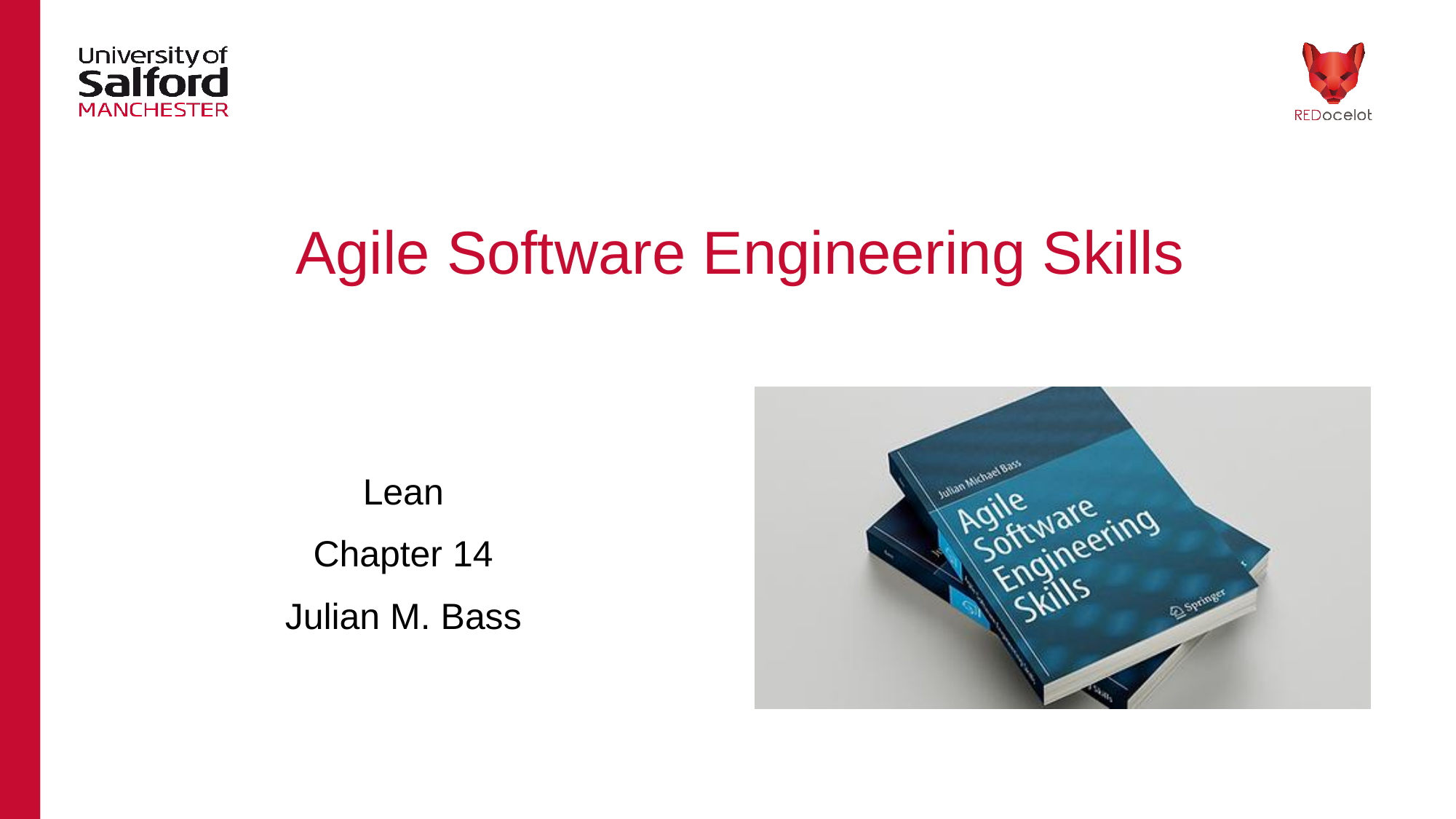

# Agile Software Engineering Skills
Lean
Chapter 14
Julian M. Bass